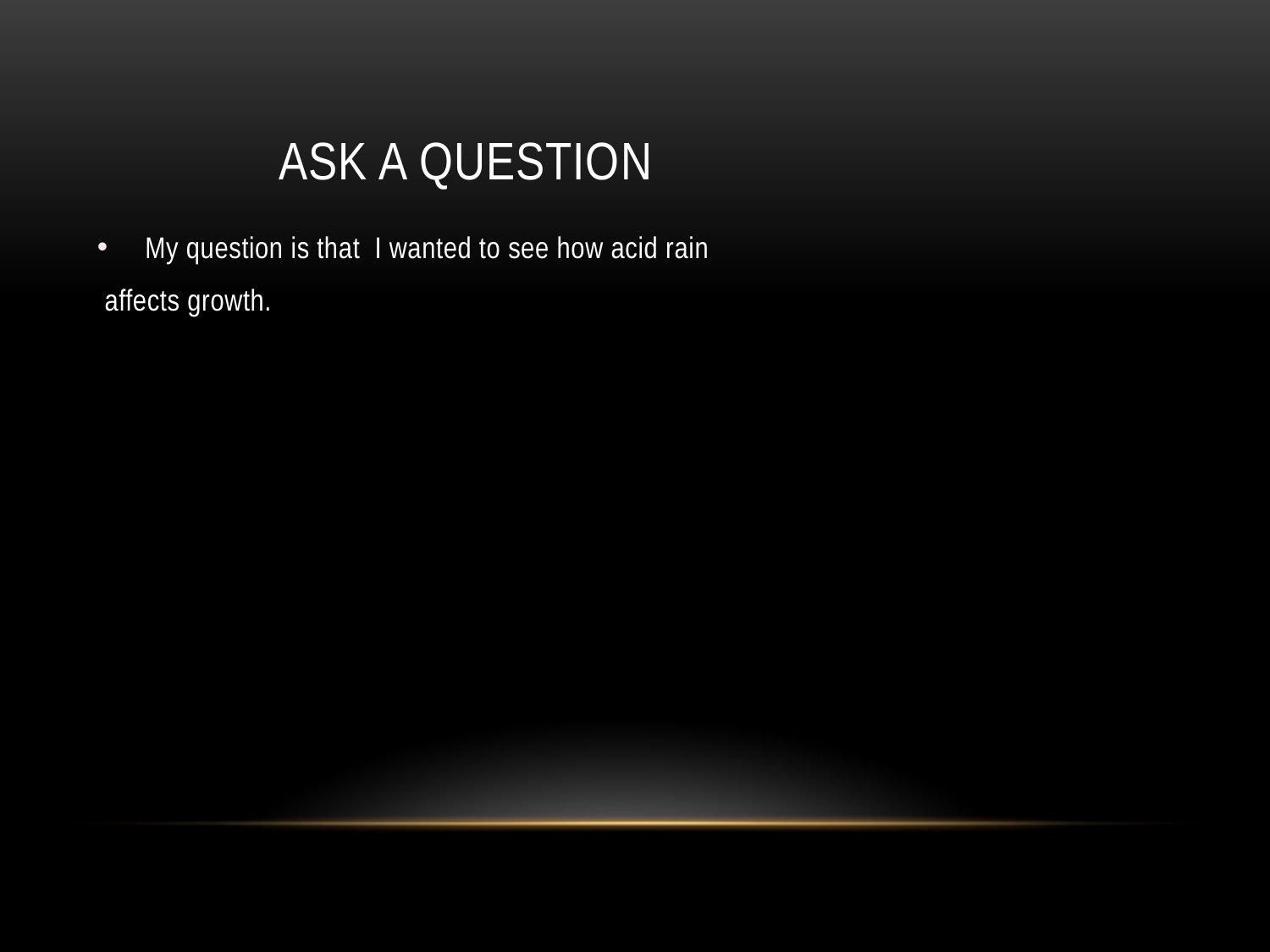

# Ask a Question
My question is that  I wanted to see how acid rain
 affects growth.